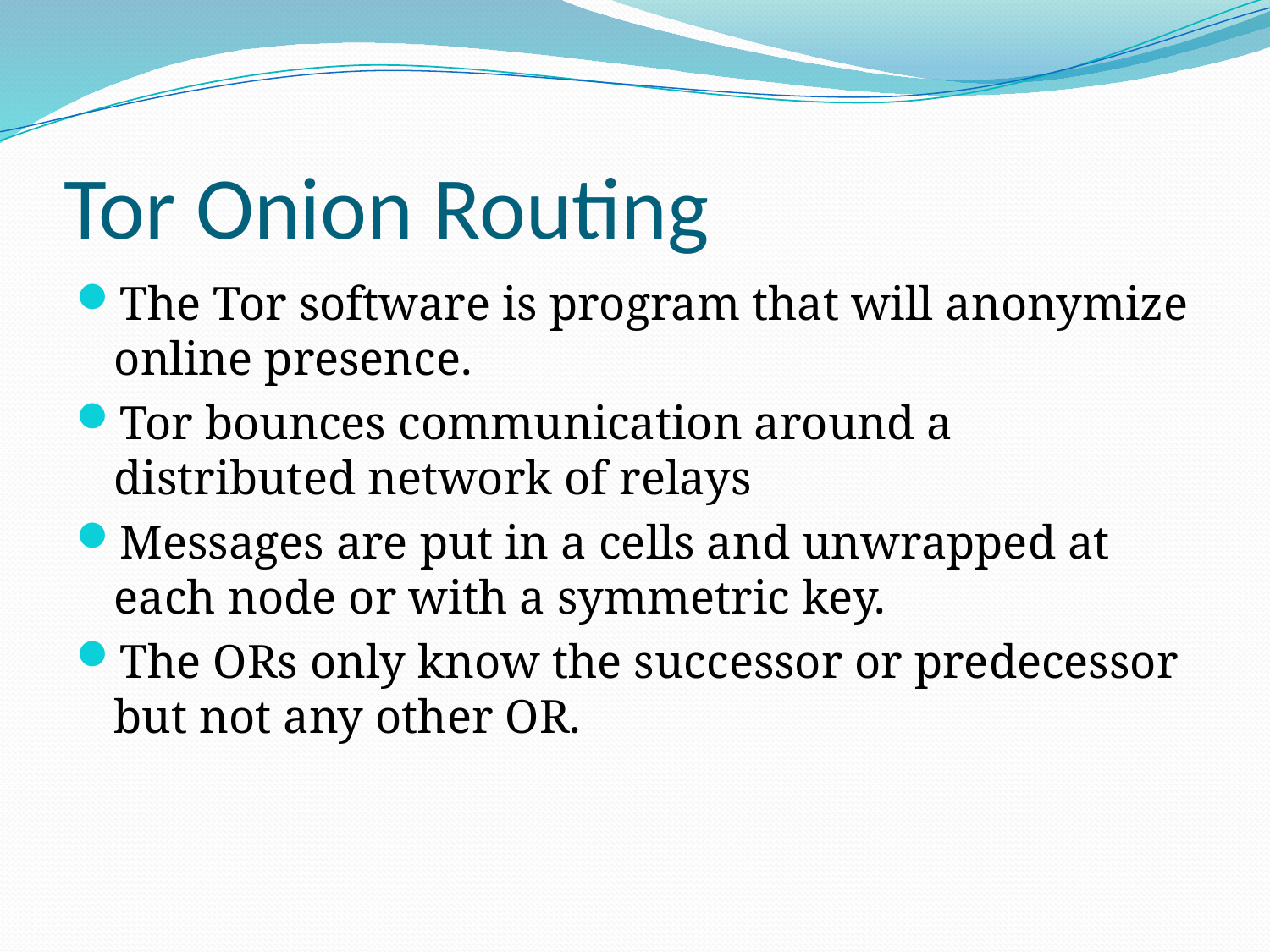

# Tor Onion Routing
The Tor software is program that will anonymize online presence.
Tor bounces communication around a distributed network of relays
Messages are put in a cells and unwrapped at each node or with a symmetric key.
The ORs only know the successor or predecessor but not any other OR.